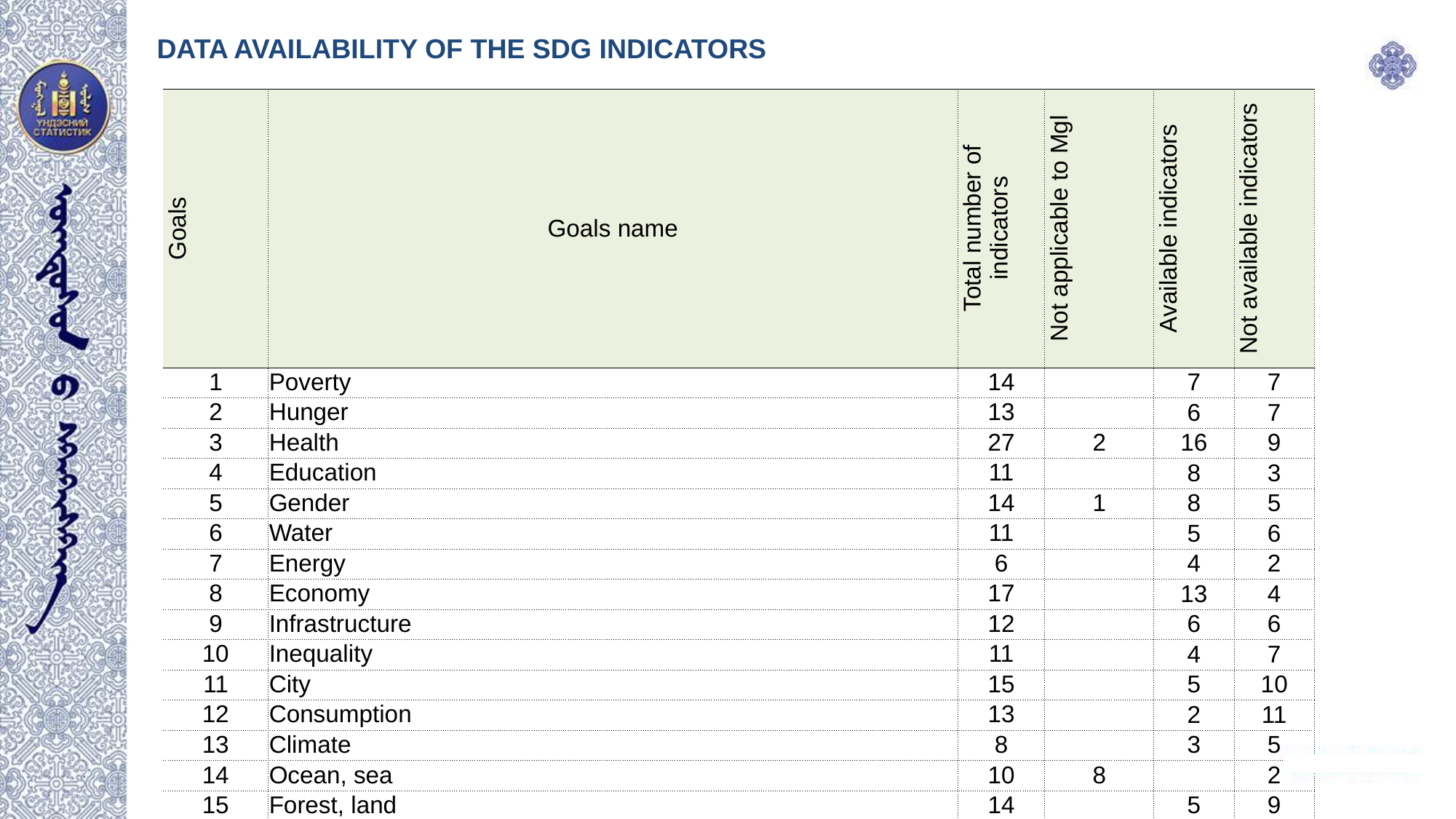

DATA AVAILABILITY OF THE SDG INDICATORS
| Goals | Goals name | Total number of indicators | Not applicable to Mgl | Available indicators | Not available indicators |
| --- | --- | --- | --- | --- | --- |
| 1 | Poverty | 14 |  | 7 | 7 |
| 2 | Hunger | 13 |  | 6 | 7 |
| 3 | Health | 27 | 2 | 16 | 9 |
| 4 | Education | 11 |  | 8 | 3 |
| 5 | Gender | 14 | 1 | 8 | 5 |
| 6 | Water | 11 |  | 5 | 6 |
| 7 | Energy | 6 |  | 4 | 2 |
| 8 | Economy | 17 |  | 13 | 4 |
| 9 | Infrastructure | 12 |  | 6 | 6 |
| 10 | Inequality | 11 |  | 4 | 7 |
| 11 | City | 15 |  | 5 | 10 |
| 12 | Consumption | 13 |  | 2 | 11 |
| 13 | Climate | 8 |  | 3 | 5 |
| 14 | Ocean, sea | 10 | 8 |  | 2 |
| 15 | Forest, land | 14 |  | 5 | 9 |
| 16 | Court, governance | 23 |  | 12 | 11 |
| 17 | World development | 25 |  | 9 | 16 |
|  | Total | 244 | 11 | 113 | 120 |